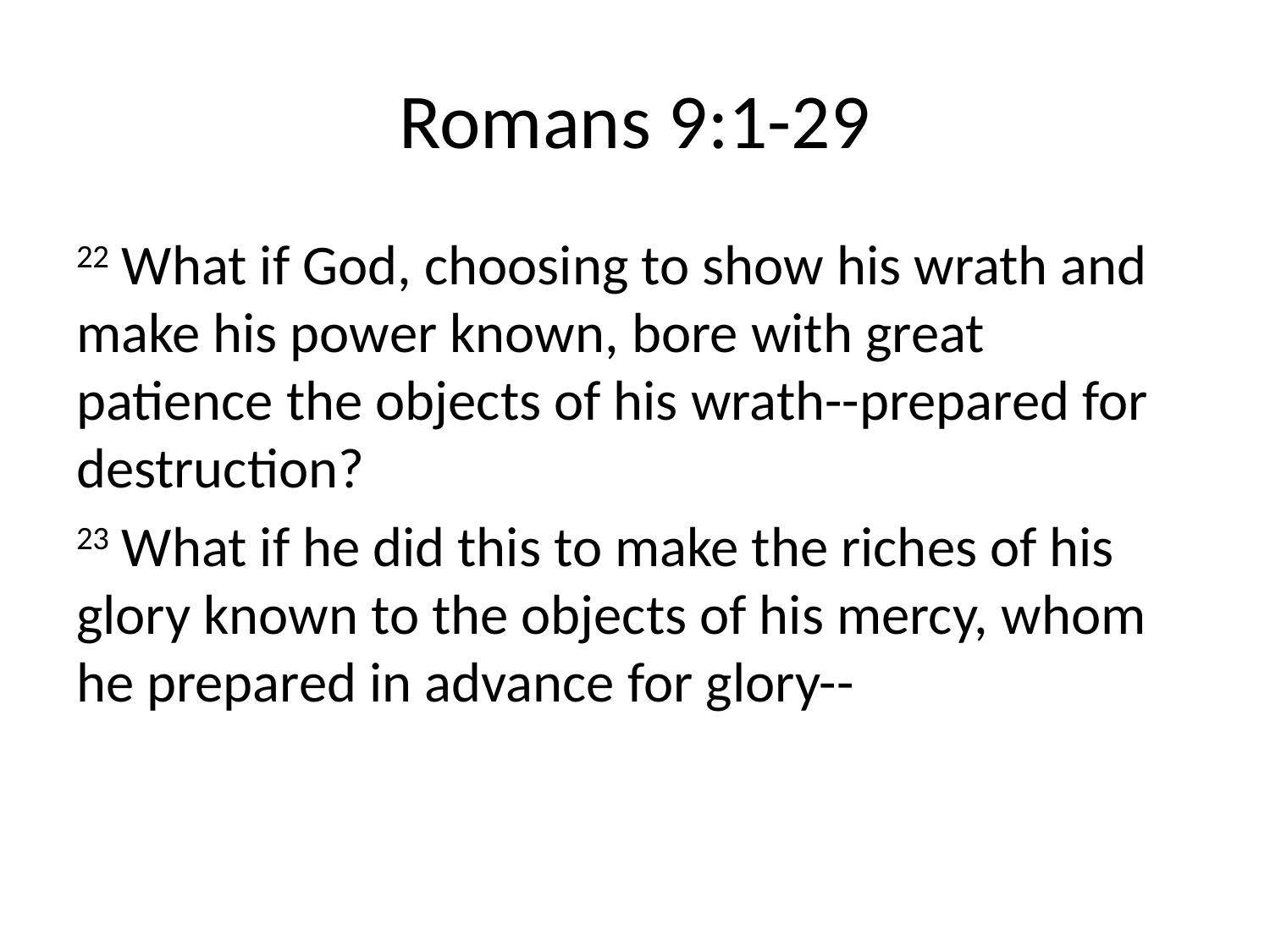

# Romans 9:1-29
22 What if God, choosing to show his wrath and make his power known, bore with great patience the objects of his wrath--prepared for destruction?
23 What if he did this to make the riches of his glory known to the objects of his mercy, whom he prepared in advance for glory--